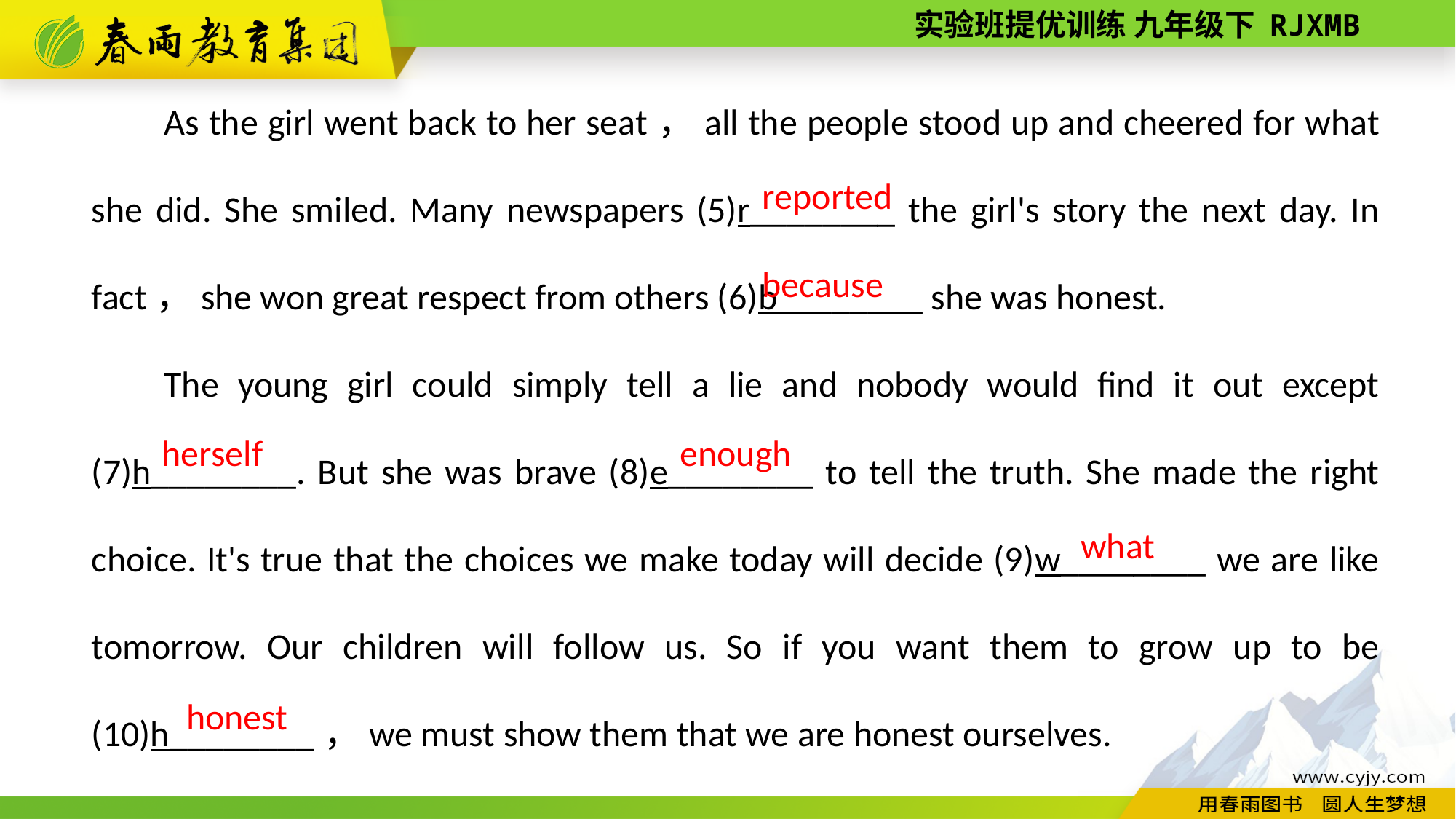

As the girl went back to her seat，all the people stood up and cheered for what she did. She smiled. Many newspapers (5)r________ the girl's story the next day. In fact，she won great respect from others (6)b________ she was honest.
The young girl could simply tell a lie and nobody would find it out except (7)h________. But she was brave (8)e________ to tell the truth. She made the right choice. It's true that the choices we make today will decide (9)w________ we are like tomorrow. Our children will follow us. So if you want them to grow up to be (10)h________，we must show them that we are honest ourselves.
reported
because
herself
enough
what
honest